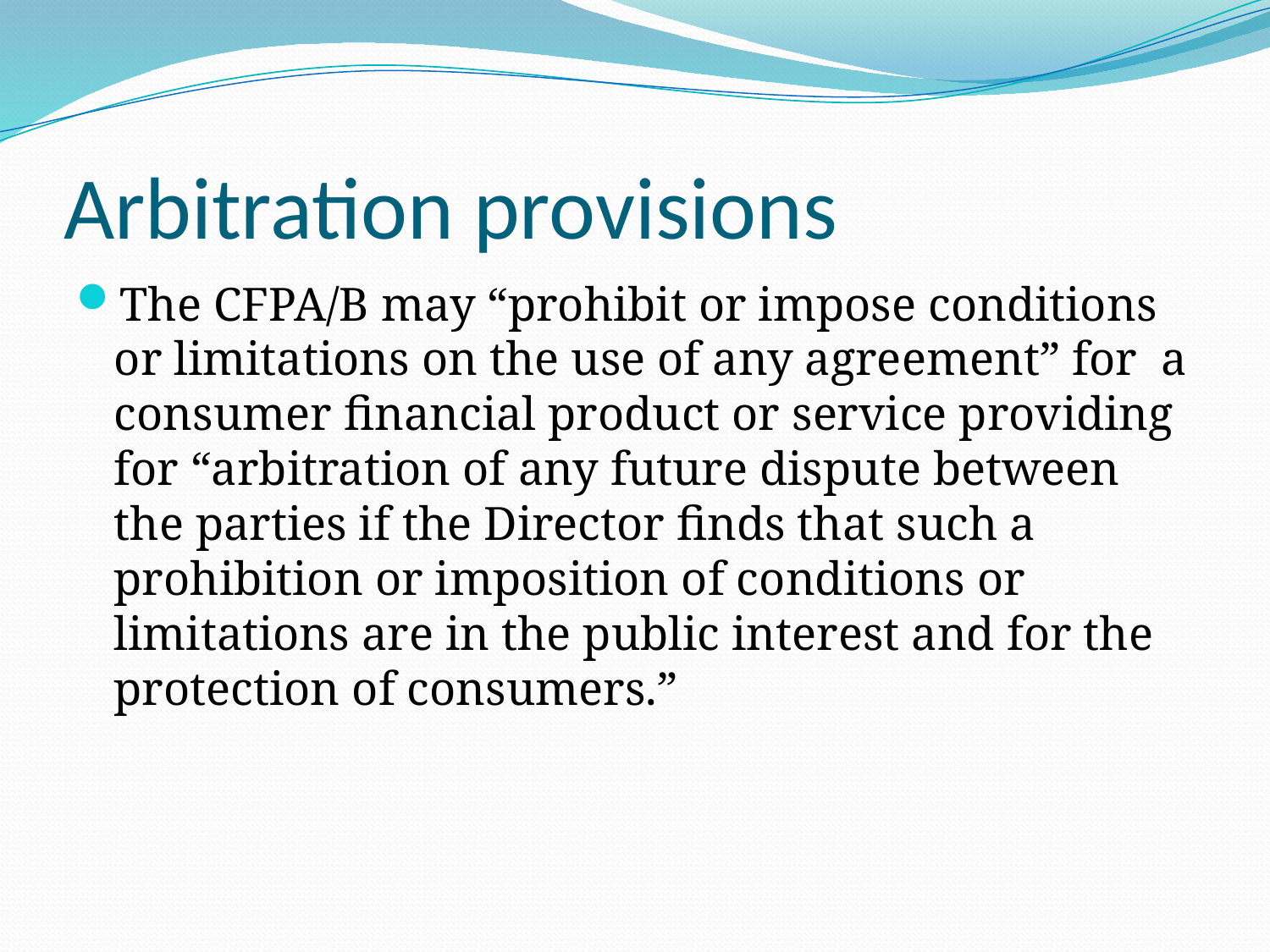

Arbitration provisions
The CFPA/B may “prohibit or impose conditions or limitations on the use of any agreement” for  a consumer financial product or service providing for “arbitration of any future dispute between the parties if the Director finds that such a prohibition or imposition of conditions or limitations are in the public interest and for the protection of consumers.”